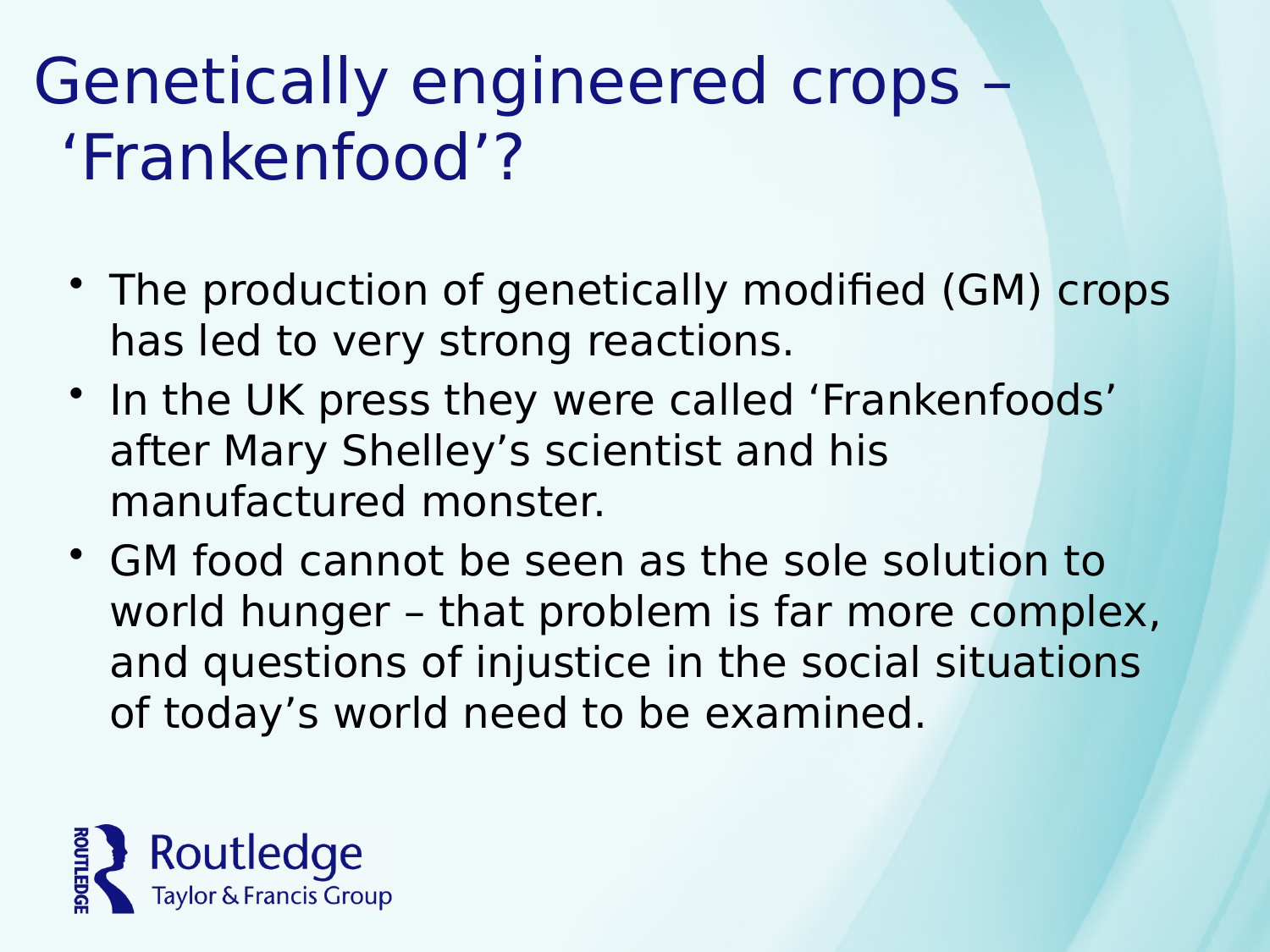

# Genetically engineered crops – ‘Frankenfood’?
The production of genetically modified (GM) crops has led to very strong reactions.
In the UK press they were called ‘Frankenfoods’ after Mary Shelley’s scientist and his manufactured monster.
GM food cannot be seen as the sole solution to world hunger – that problem is far more complex, and questions of injustice in the social situations of today’s world need to be examined.